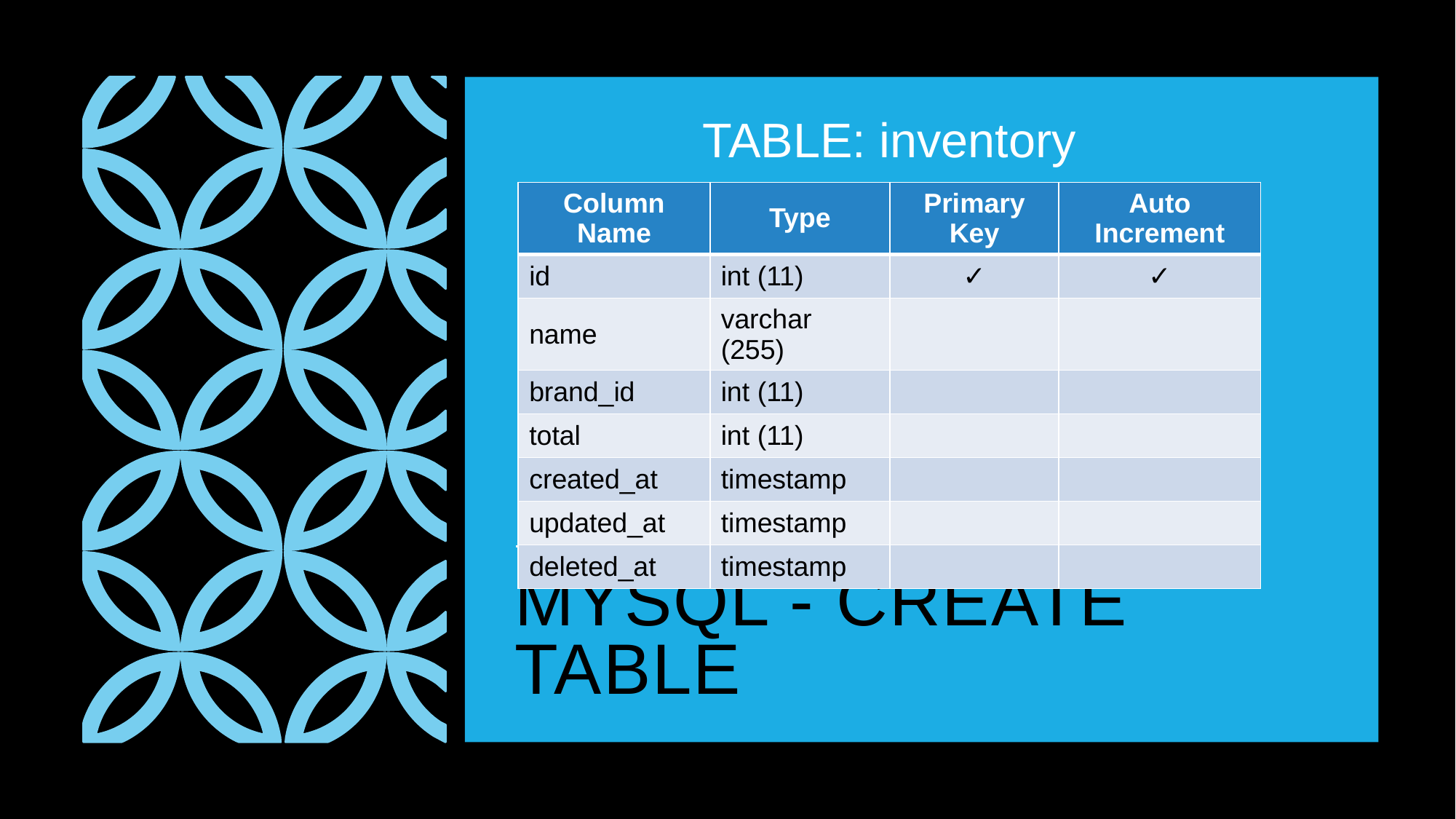

TABLE: inventory
| Column Name | Type | Primary Key | Auto Increment |
| --- | --- | --- | --- |
| id | int (11) | ✓ | ✓ |
| name | varchar (255) |  |  |
| brand\_id | int (11) |  |  |
| total | int (11) |  |  |
| created\_at | timestamp |  |  |
| updated\_at | timestamp |  |  |
| deleted\_at | timestamp |  |  |

# MYSQL - CREATE TABLE